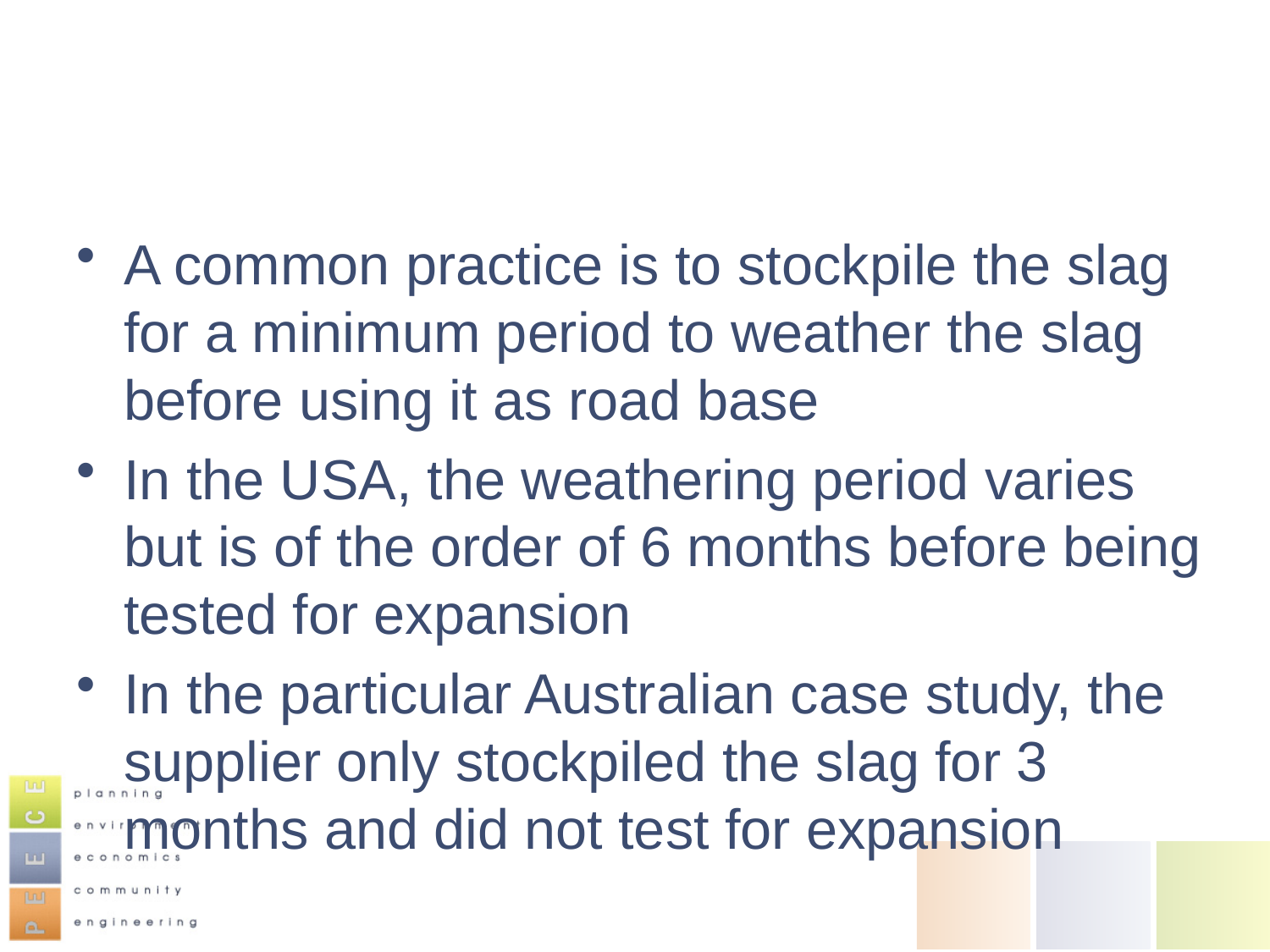

#
A common practice is to stockpile the slag for a minimum period to weather the slag before using it as road base
In the USA, the weathering period varies but is of the order of 6 months before being tested for expansion
In the particular Australian case study, the supplier only stockpiled the slag for 3 months and did not test for expansion